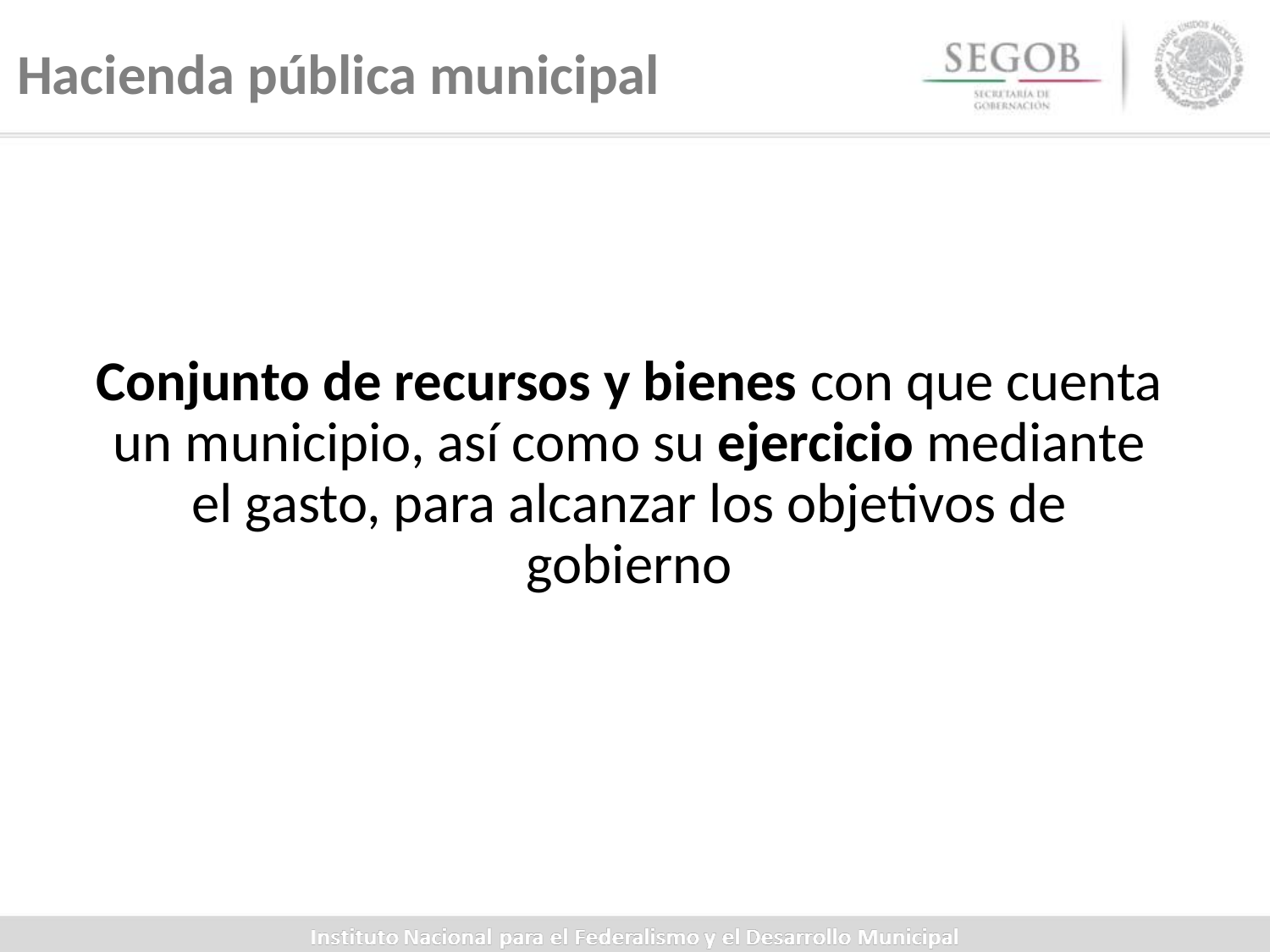

# Hacienda pública municipal
Conjunto de recursos y bienes con que cuenta un municipio, así como su ejercicio mediante el gasto, para alcanzar los objetivos de gobierno